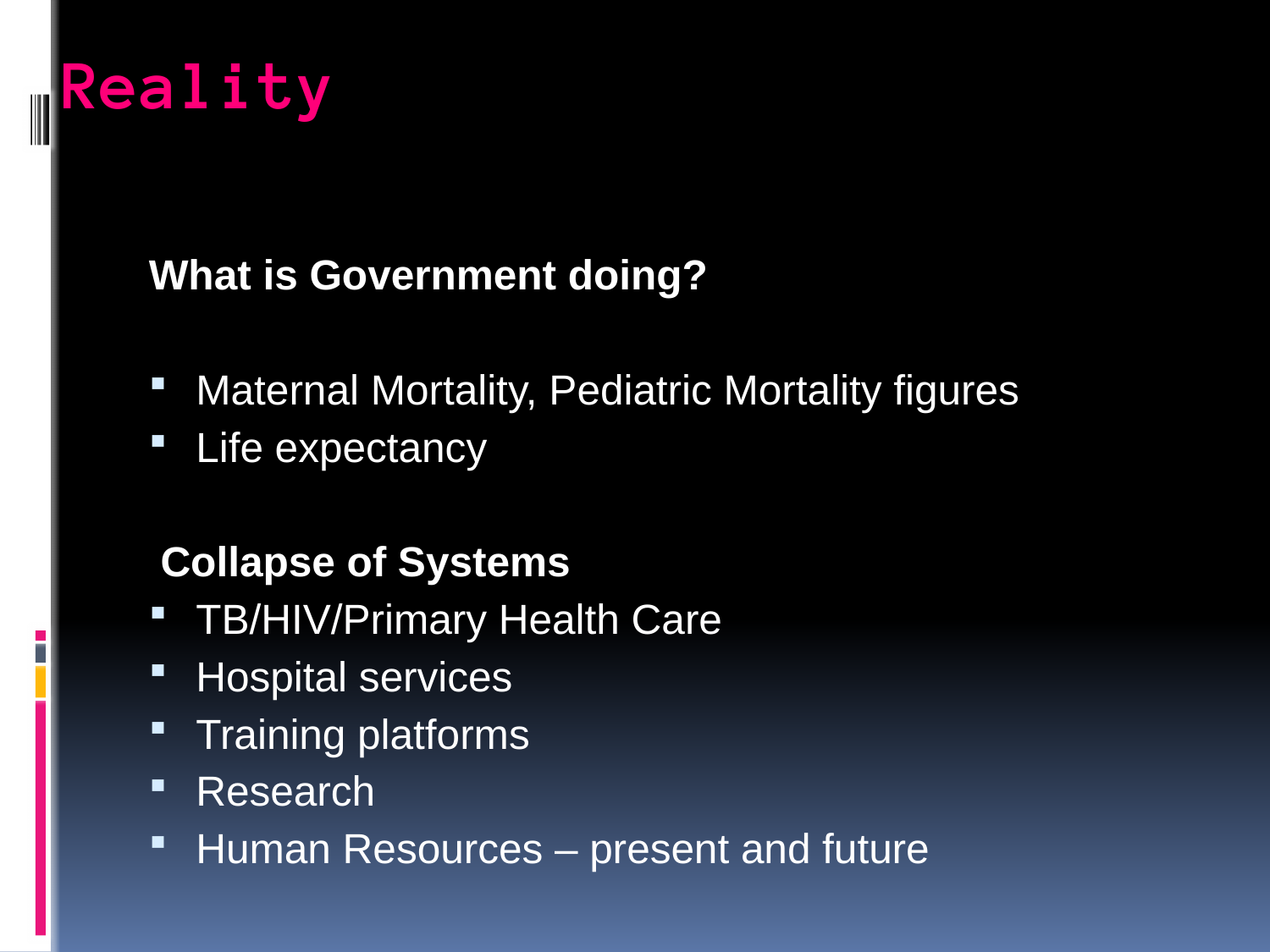

# Reality
What is Government doing?

Maternal Mortality, Pediatric Mortality figures
Life expectancy

 Collapse of Systems
TB/HIV/Primary Health Care
Hospital services
Training platforms
Research
Human Resources – present and future